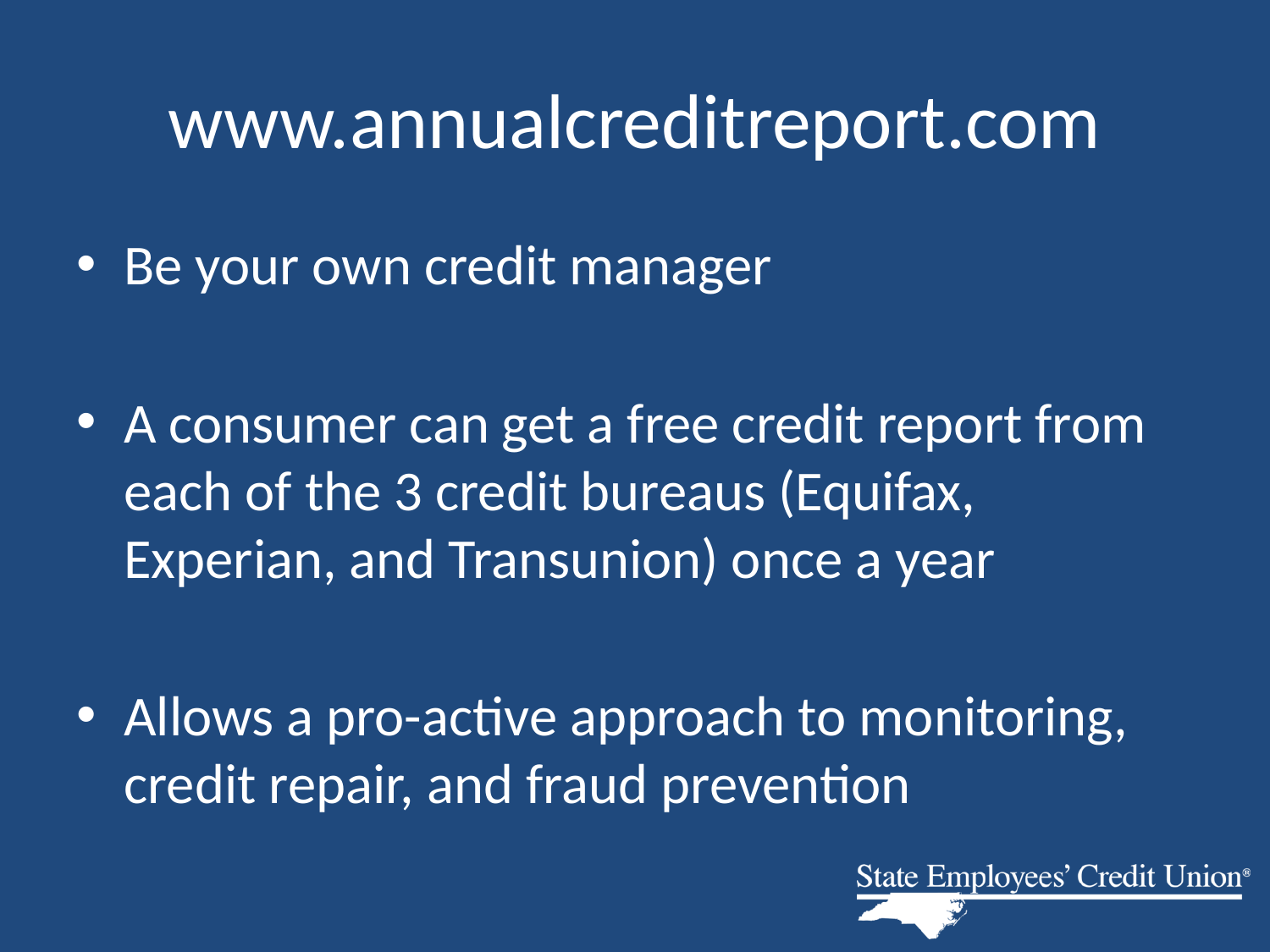

# www.annualcreditreport.com
Be your own credit manager

A consumer can get a free credit report from each of the 3 credit bureaus (Equifax, Experian, and Transunion) once a year

Allows a pro-active approach to monitoring, credit repair, and fraud prevention